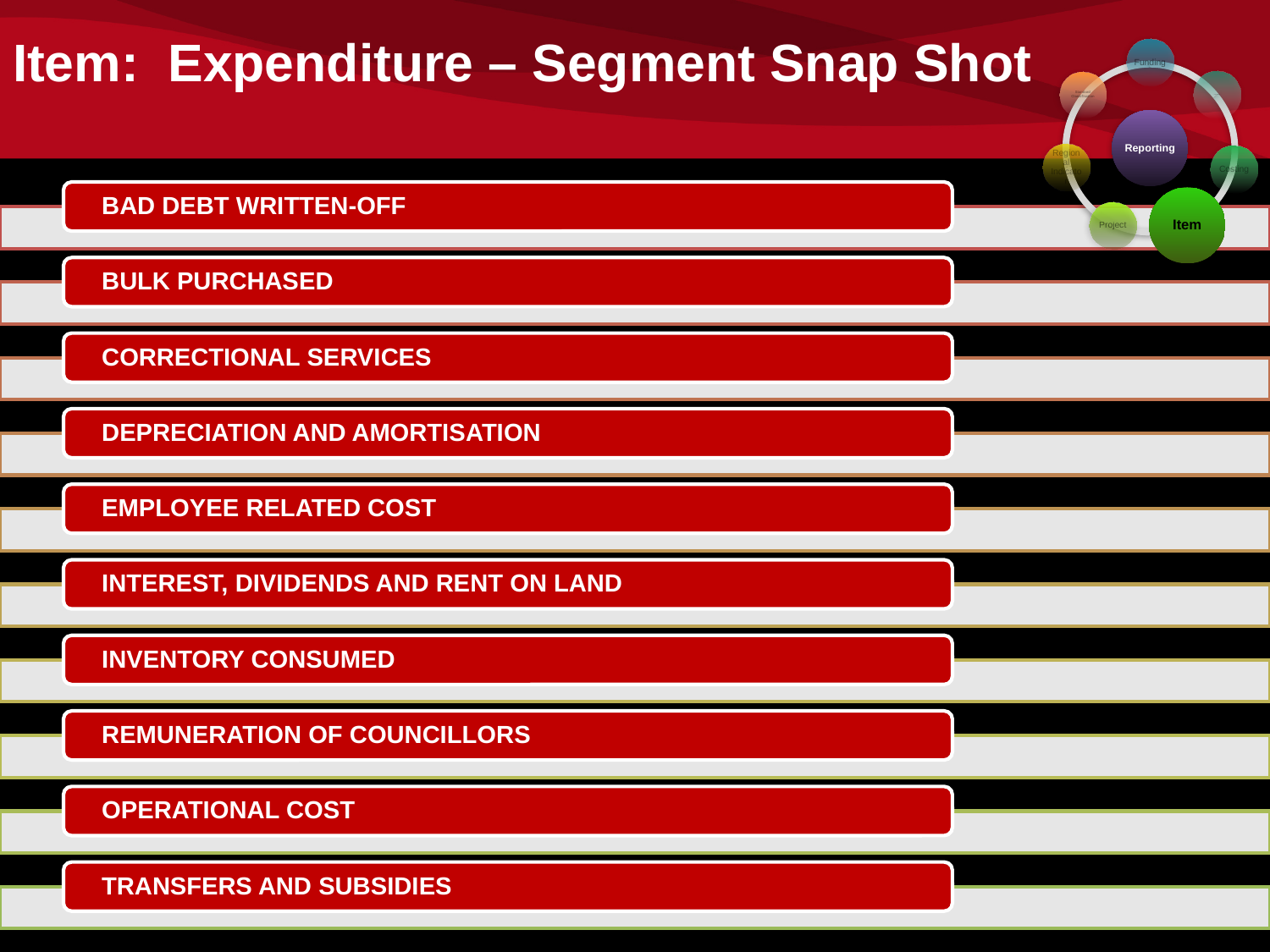

# Item:  Expenditure – Segment Snap Shot
Reporting
Funding
Function
Costing
Item
Project
Regional Indicator
Standard Classification
BAD DEBT WRITTEN-OFF
BULK PURCHASED
CORRECTIONAL SERVICES
DEPRECIATION AND AMORTISATION
EMPLOYEE RELATED COST
INTEREST, DIVIDENDS AND RENT ON LAND
INVENTORY CONSUMED
REMUNERATION OF COUNCILLORS
OPERATIONAL COST
TRANSFERS AND SUBSIDIES

69